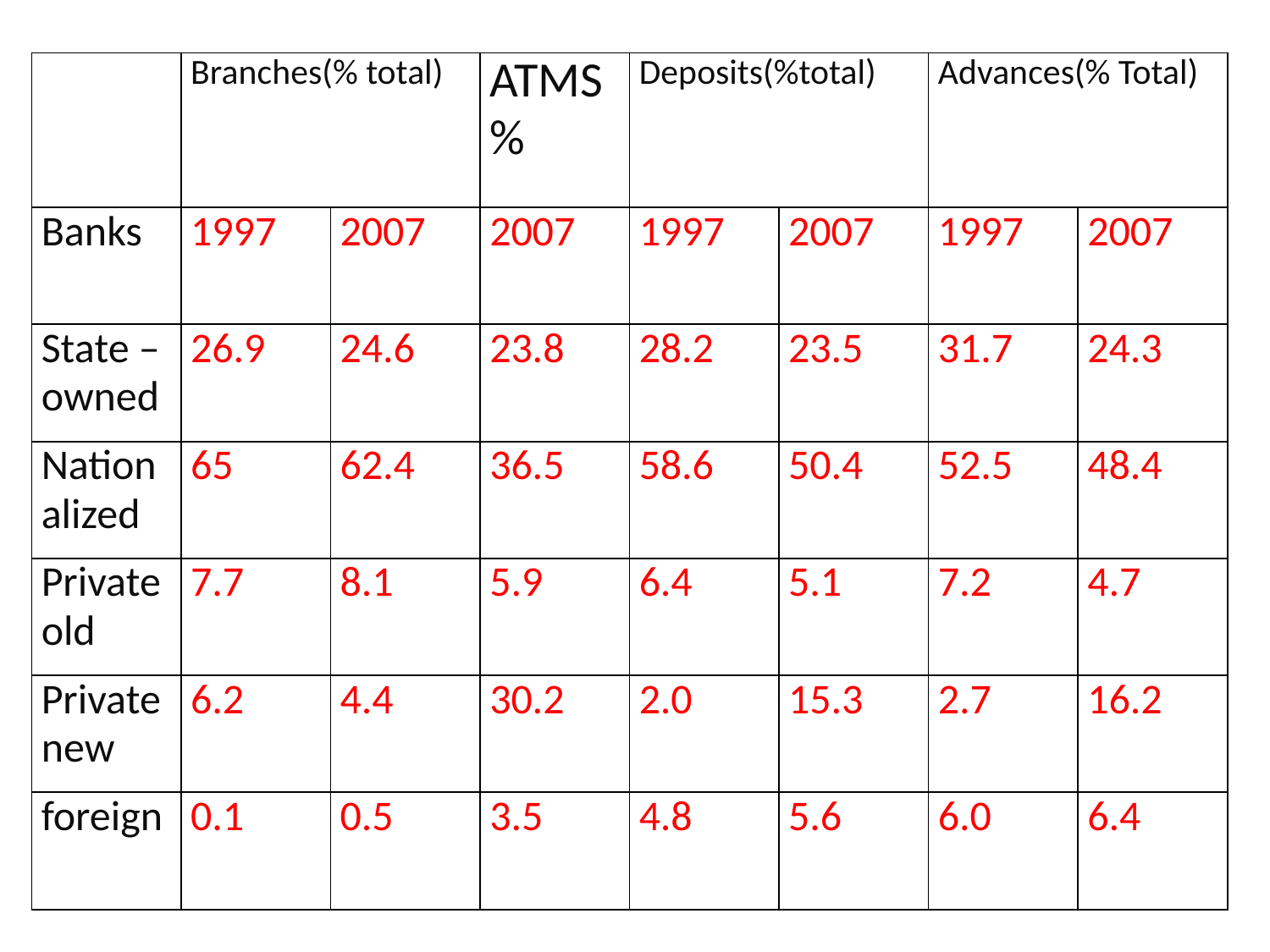

|  | Branches(% total) |  | ATMS % | Deposits(%total) |  | Advances(% Total) |  |
| --- | --- | --- | --- | --- | --- | --- | --- |
| Banks | 1997 | 2007 | 2007 | 1997 | 2007 | 1997 | 2007 |
| State – owned | 26.9 | 24.6 | 23.8 | 28.2 | 23.5 | 31.7 | 24.3 |
| Nationalized | 65 | 62.4 | 36.5 | 58.6 | 50.4 | 52.5 | 48.4 |
| Private old | 7.7 | 8.1 | 5.9 | 6.4 | 5.1 | 7.2 | 4.7 |
| Private new | 6.2 | 4.4 | 30.2 | 2.0 | 15.3 | 2.7 | 16.2 |
| foreign | 0.1 | 0.5 | 3.5 | 4.8 | 5.6 | 6.0 | 6.4 |